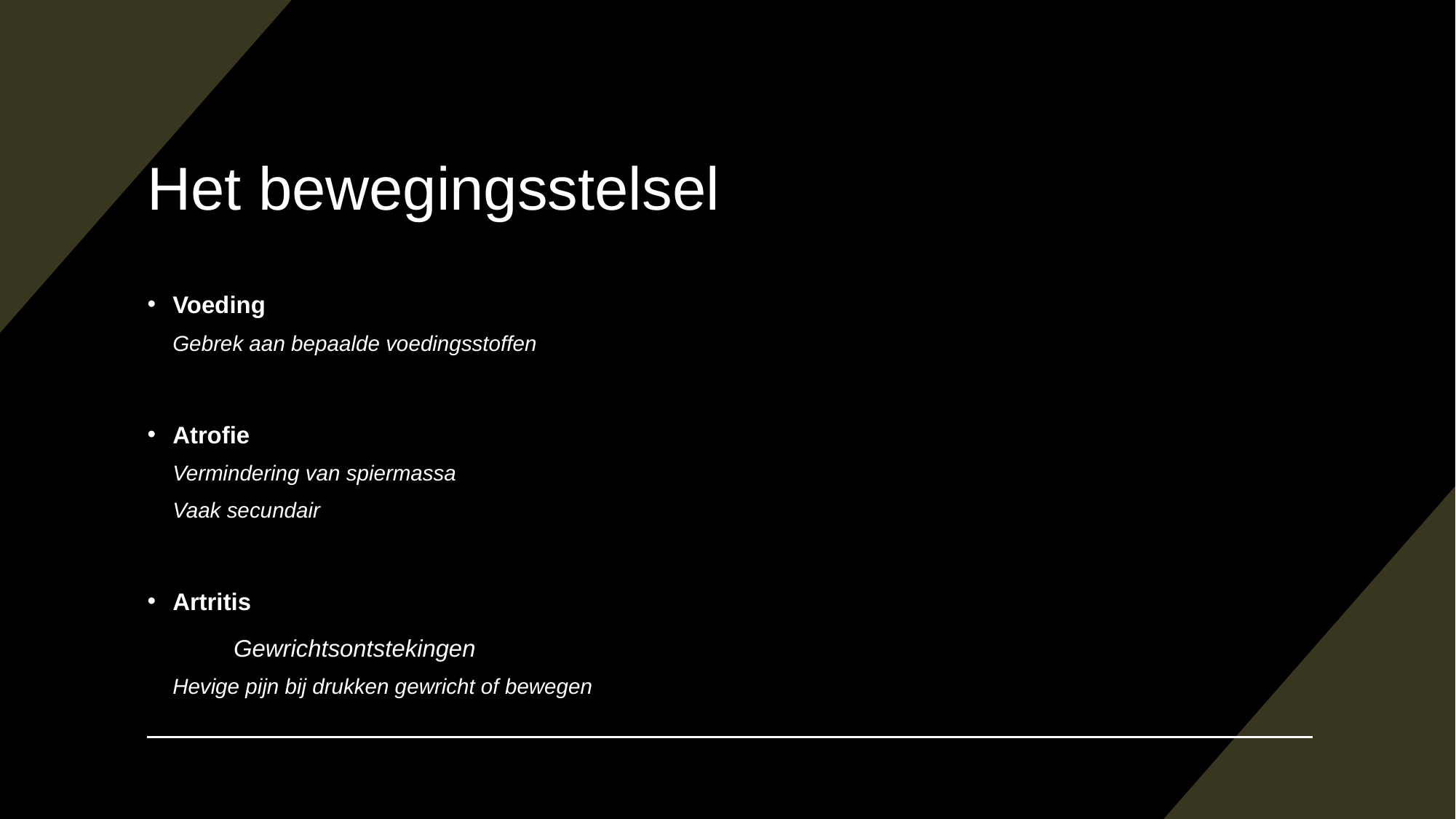

# Het bewegingsstelsel
Voeding
	Gebrek aan bepaalde voedingsstoffen

Atrofie
	Vermindering van spiermassa
	Vaak secundair

Artritis
	Gewrichtsontstekingen
	Hevige pijn bij drukken gewricht of bewegen